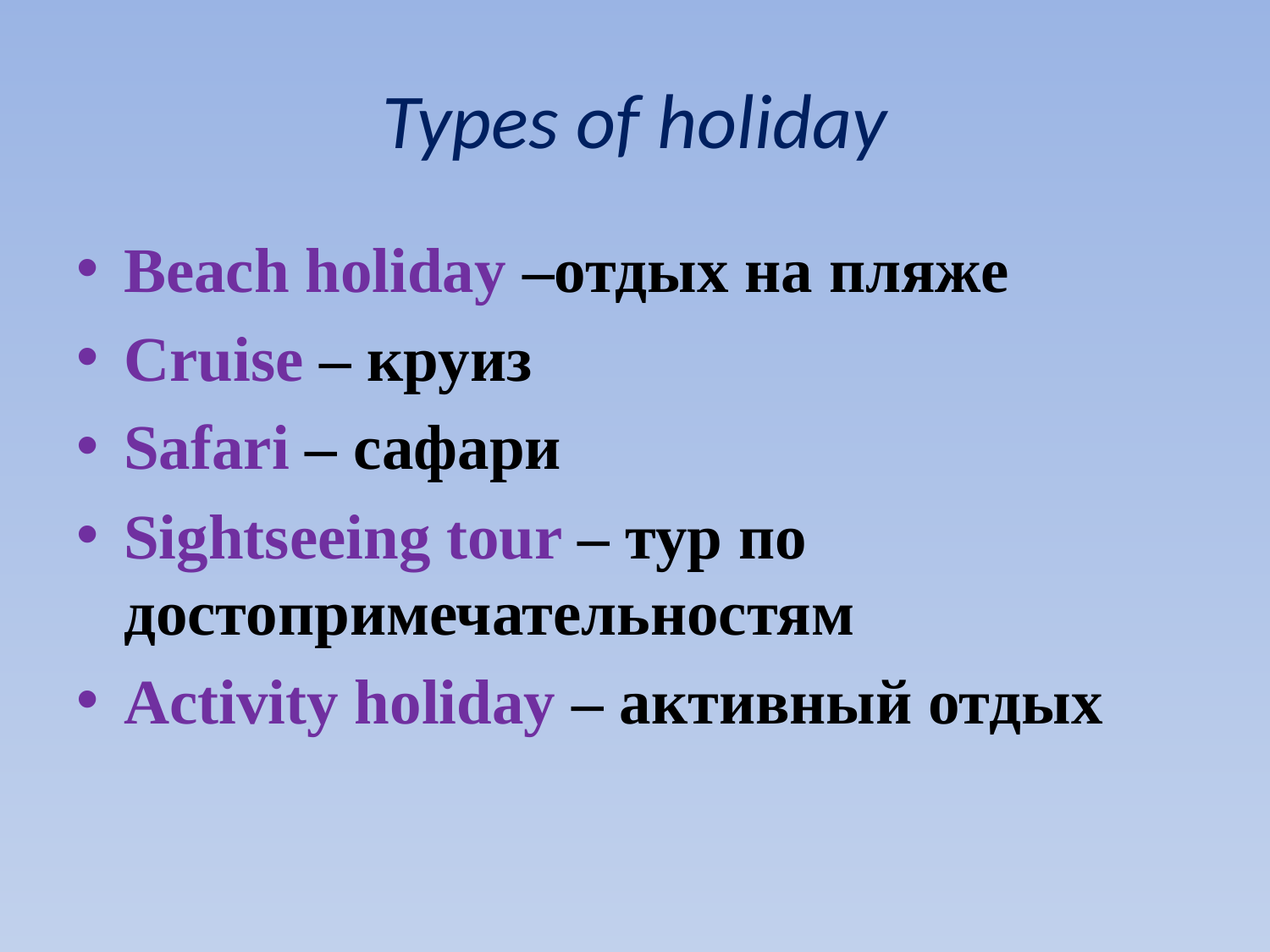

# Types of holiday
Beach holiday –отдых на пляже
Cruise – круиз
Safari – сафари
Sightseeing tour – тур по достопримечательностям
Activity holiday – активный отдых